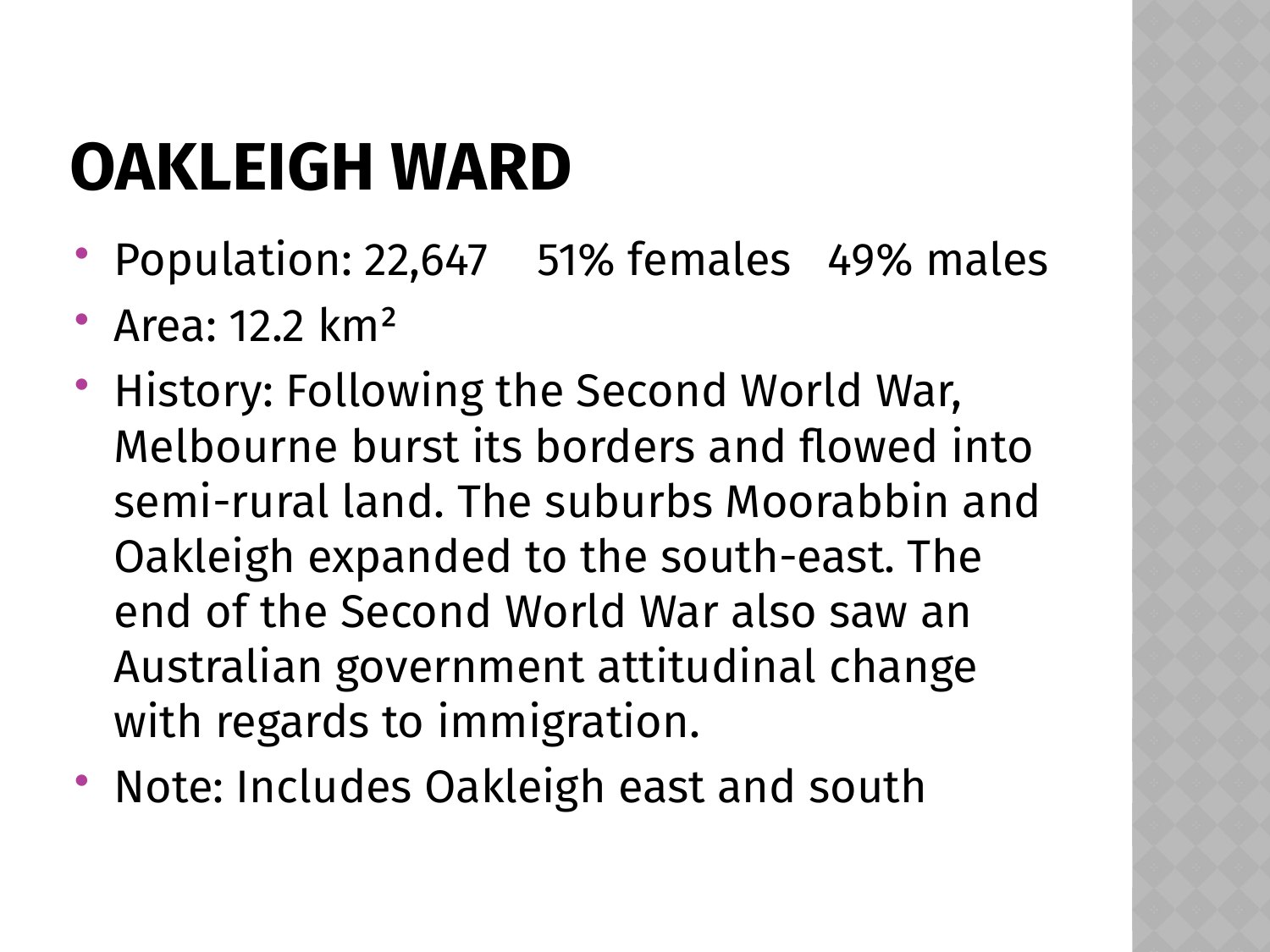

# Oakleigh Ward
Population: 22,647    51% females   49% males
Area: 12.2 km²
History: Following the Second World War, Melbourne burst its borders and flowed into semi-rural land. The suburbs Moorabbin and Oakleigh expanded to the south-east. The end of the Second World War also saw an Australian government attitudinal change with regards to immigration.
Note: Includes Oakleigh east and south